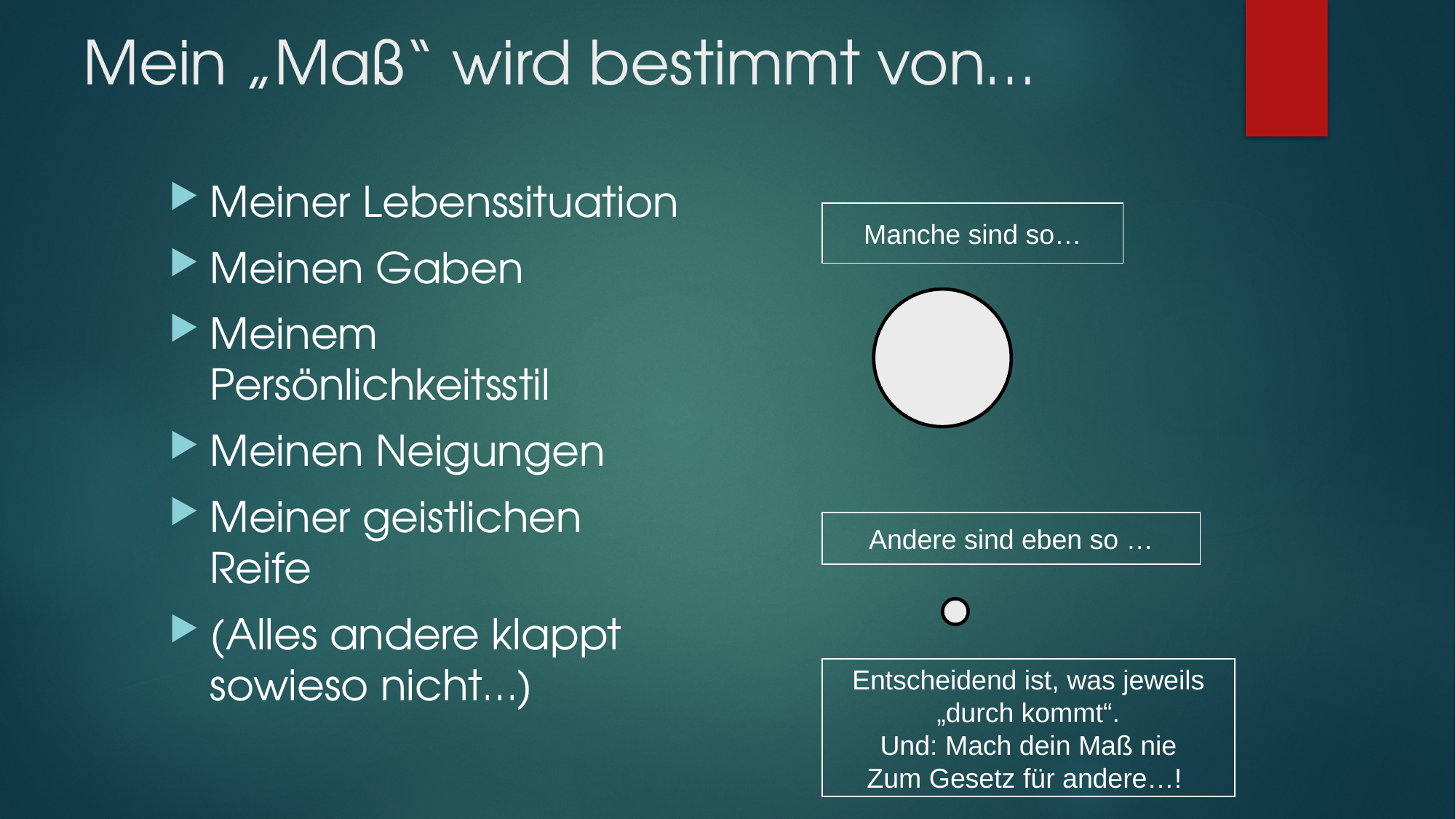

# Mein „Maß“ wird bestimmt von…
Meiner Lebenssituation
Meinen Gaben
Meinem Persönlichkeitsstil
Meinen Neigungen
Meiner geistlichen Reife
(Alles andere klappt sowieso nicht…)

Manche sind so…

Andere sind eben so …

Entscheidend ist, was jeweils
„durch kommt“.
Und: Mach dein Maß nie
Zum Gesetz für andere…!